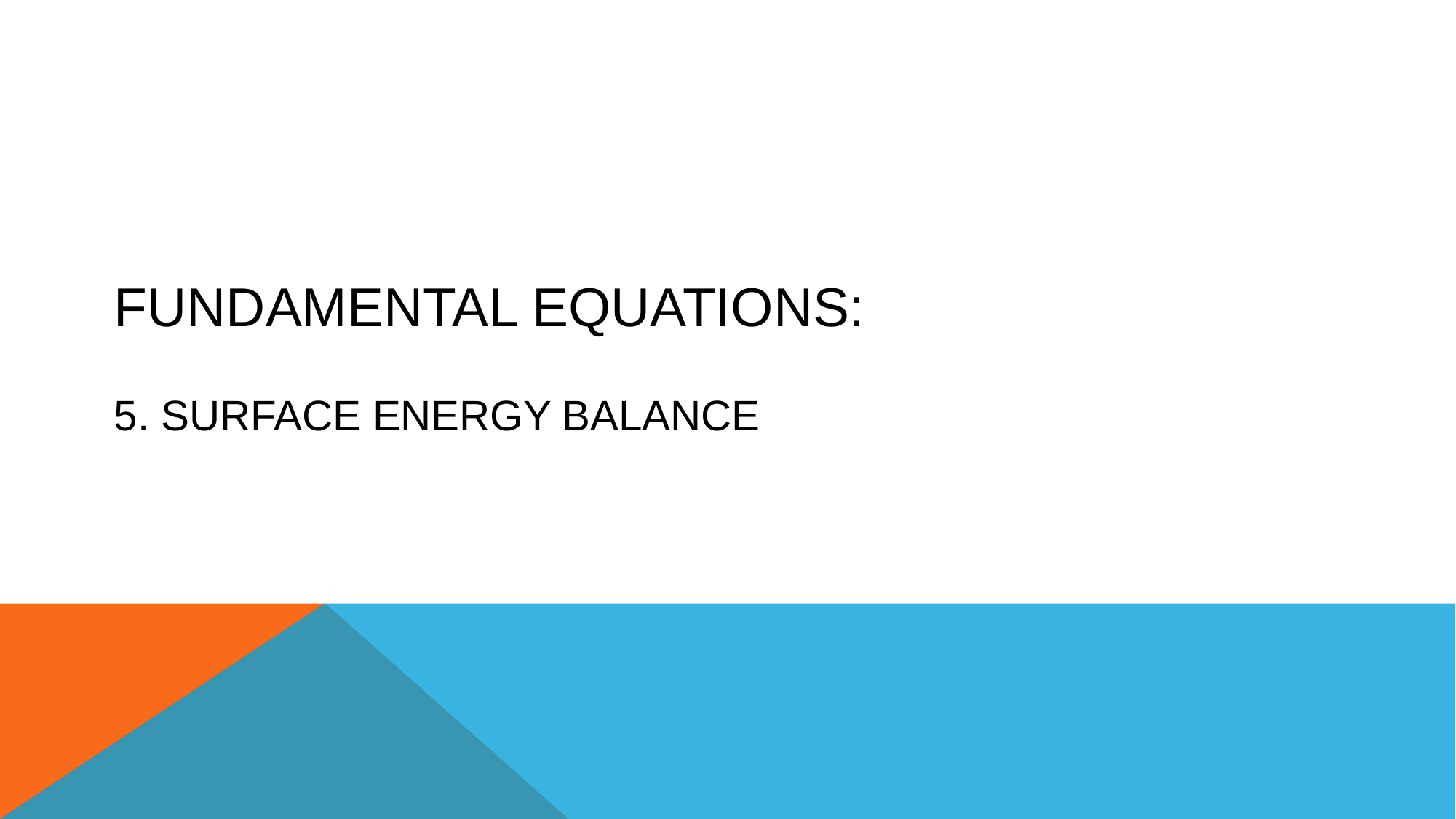

# Fundamental Equations: 5. surface energy balance